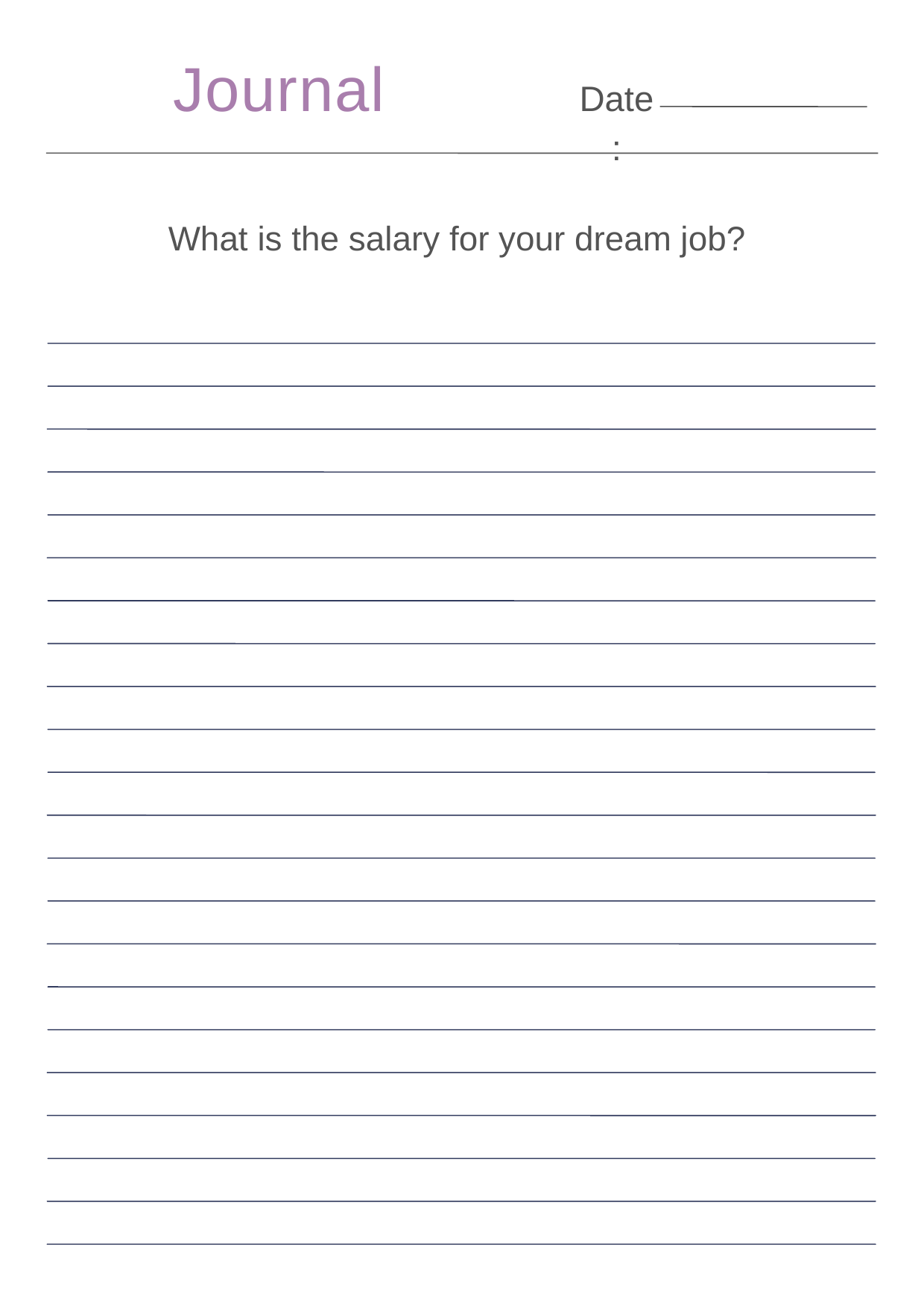

Journal
Date:

What is the salary for your dream job?